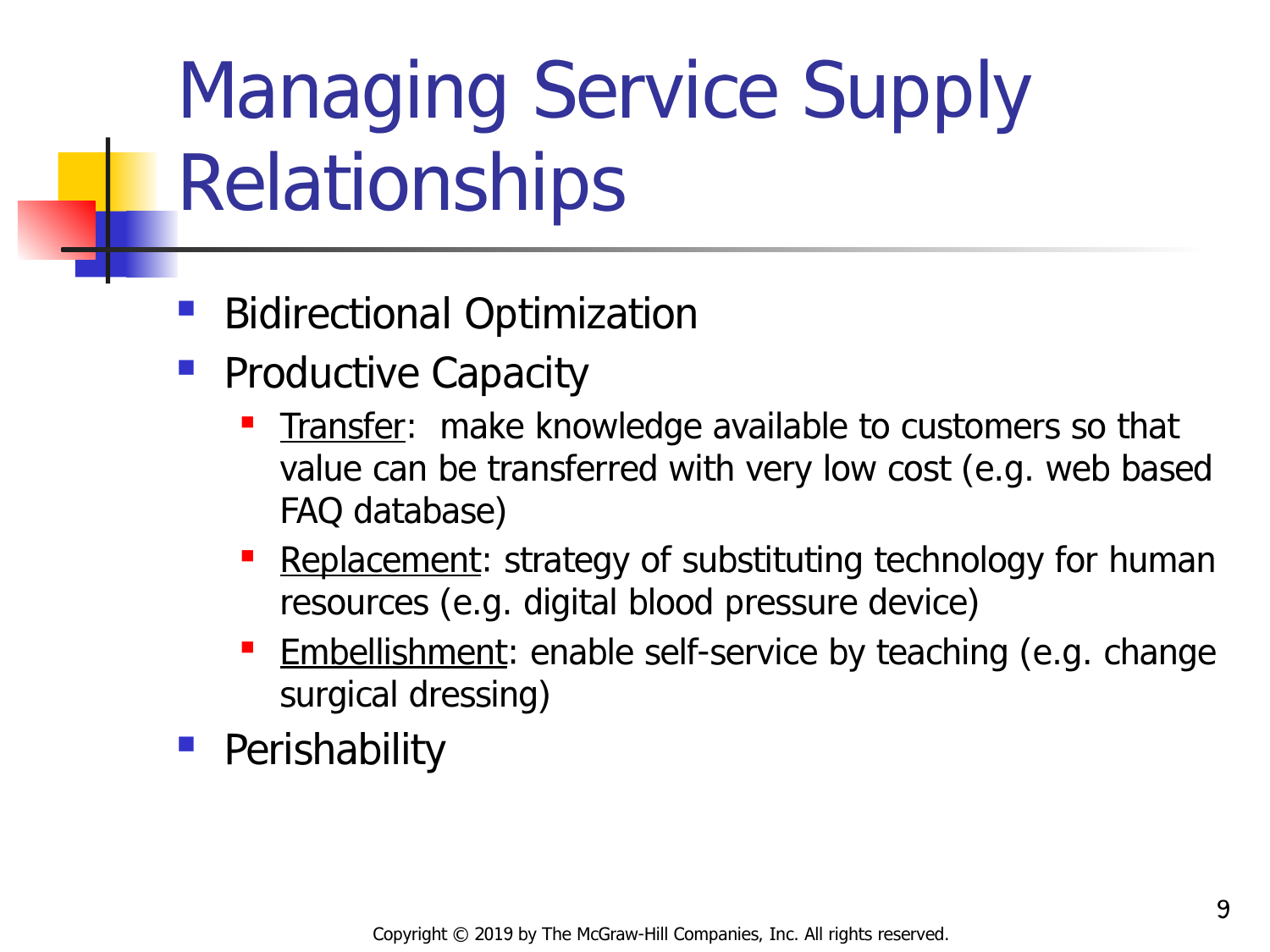

# Managing Service Supply Relationships
Bidirectional Optimization
Productive Capacity
Transfer:  make knowledge available to customers so that value can be transferred with very low cost (e.g. web based FAQ database)
Replacement: strategy of substituting technology for human resources (e.g. digital blood pressure device)
Embellishment: enable self-service by teaching (e.g. change surgical dressing)
Perishability
9
Copyright © 2019 by The McGraw-Hill Companies, Inc. All rights reserved.